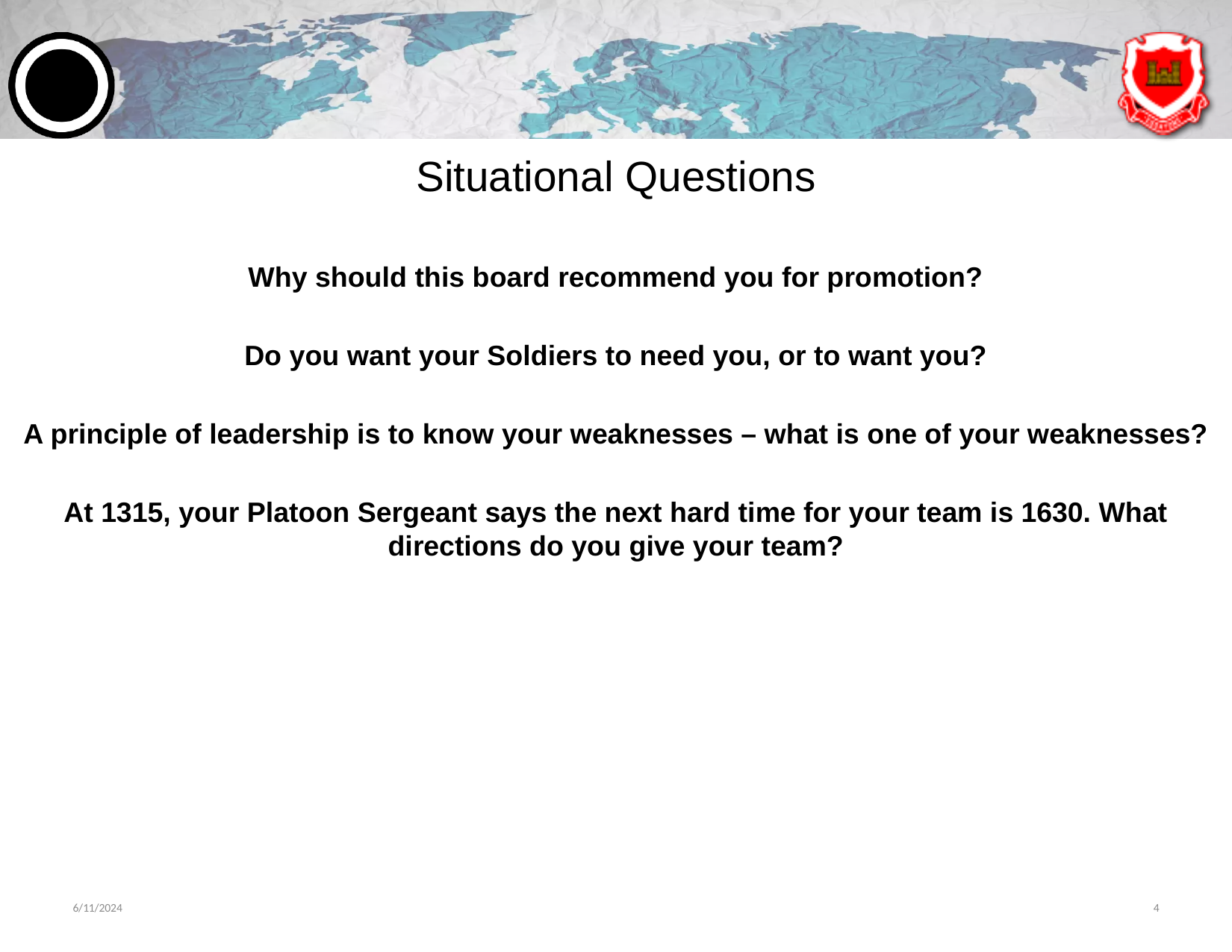

# Situational Questions
Why should this board recommend you for promotion?

Do you want your Soldiers to need you, or to want you?

A principle of leadership is to know your weaknesses – what is one of your weaknesses?

At 1315, your Platoon Sergeant says the next hard time for your team is 1630. What directions do you give your team?
6/11/2024
4